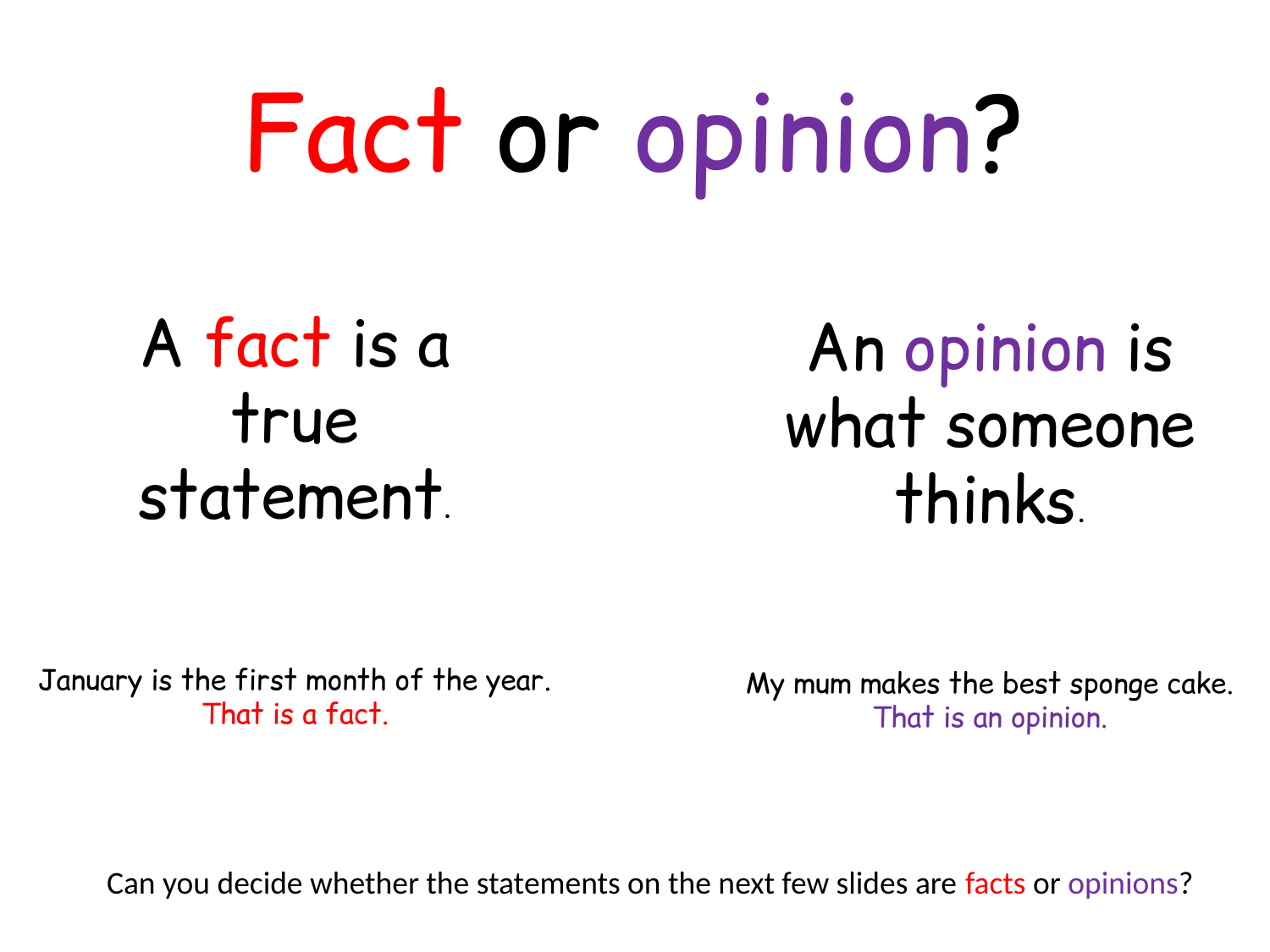

# Fact or opinion?
A fact is a true statement.
An opinion is what someone thinks.
January is the first month of the year.
That is a fact.
My mum makes the best sponge cake.
That is an opinion.
Can you decide whether the statements on the next few slides are facts or opinions?